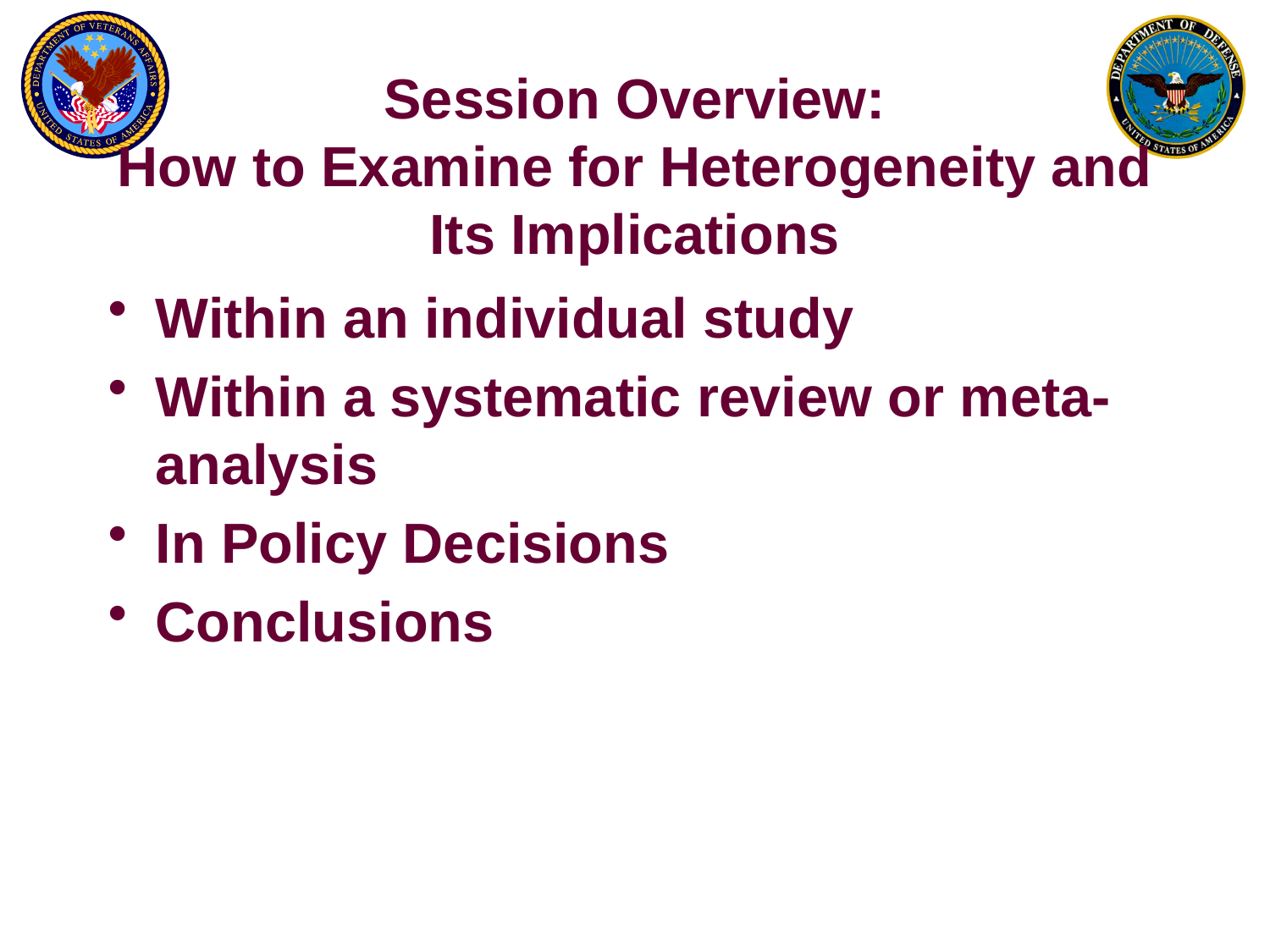

# Session Overview: How to Examine for Heterogeneity and Its Implications
Within an individual study
Within a systematic review or meta-analysis
In Policy Decisions
Conclusions